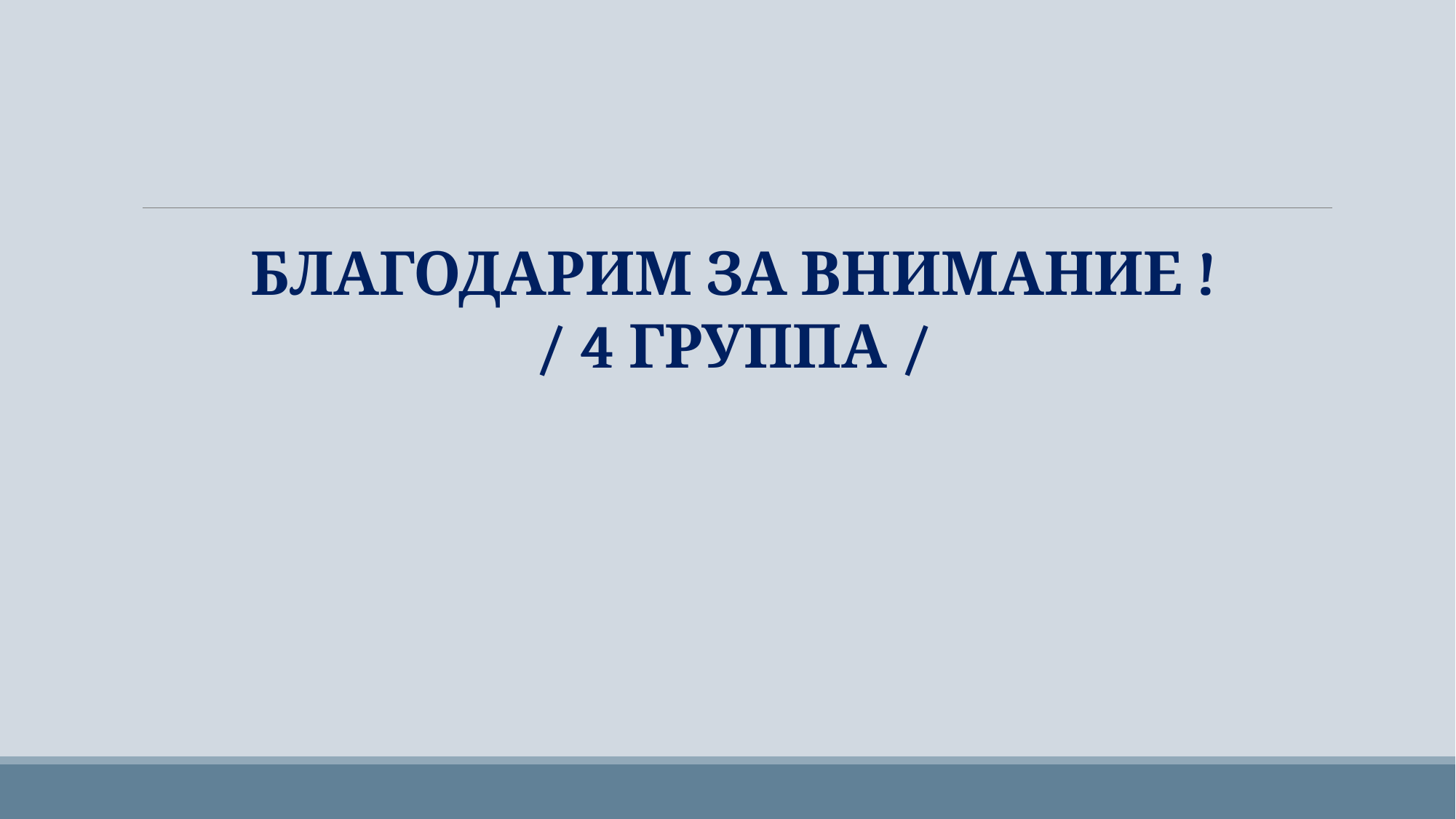

БЛАГОДАРИМ ЗА ВНИМАНИЕ !
/ 4 ГРУППА /